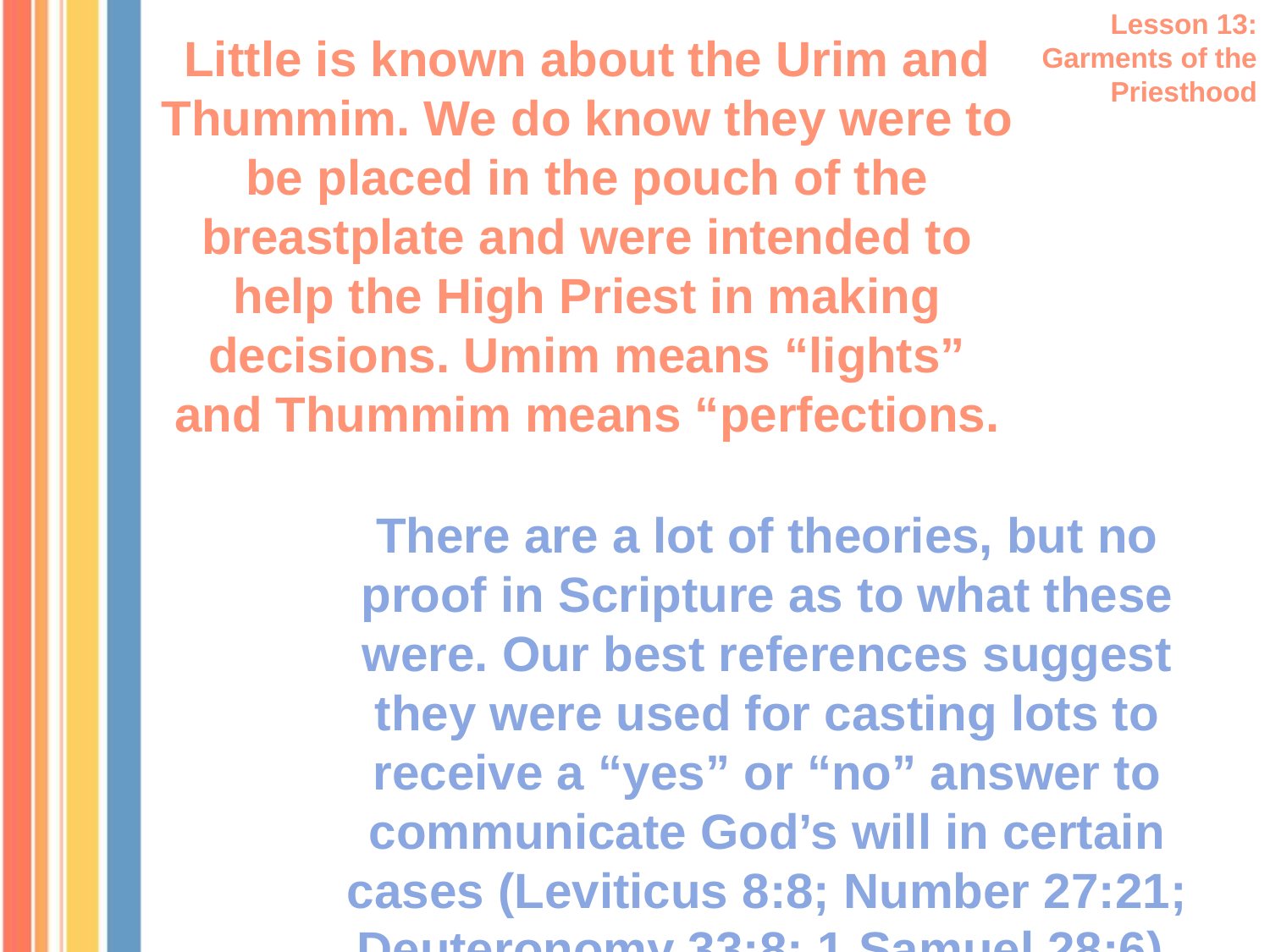

Lesson 13: Garments of the Priesthood
Little is known about the Urim and Thummim. We do know they were to be placed in the pouch of the breastplate and were intended to help the High Priest in making decisions. Umim means “lights” and Thummim means “perfections.
There are a lot of theories, but no proof in Scripture as to what these were. Our best references suggest they were used for casting lots to receive a “yes” or “no” answer to communicate God’s will in certain cases (Leviticus 8:8; Number 27:21; Deuteronomy 33:8; 1 Samuel 28:6).